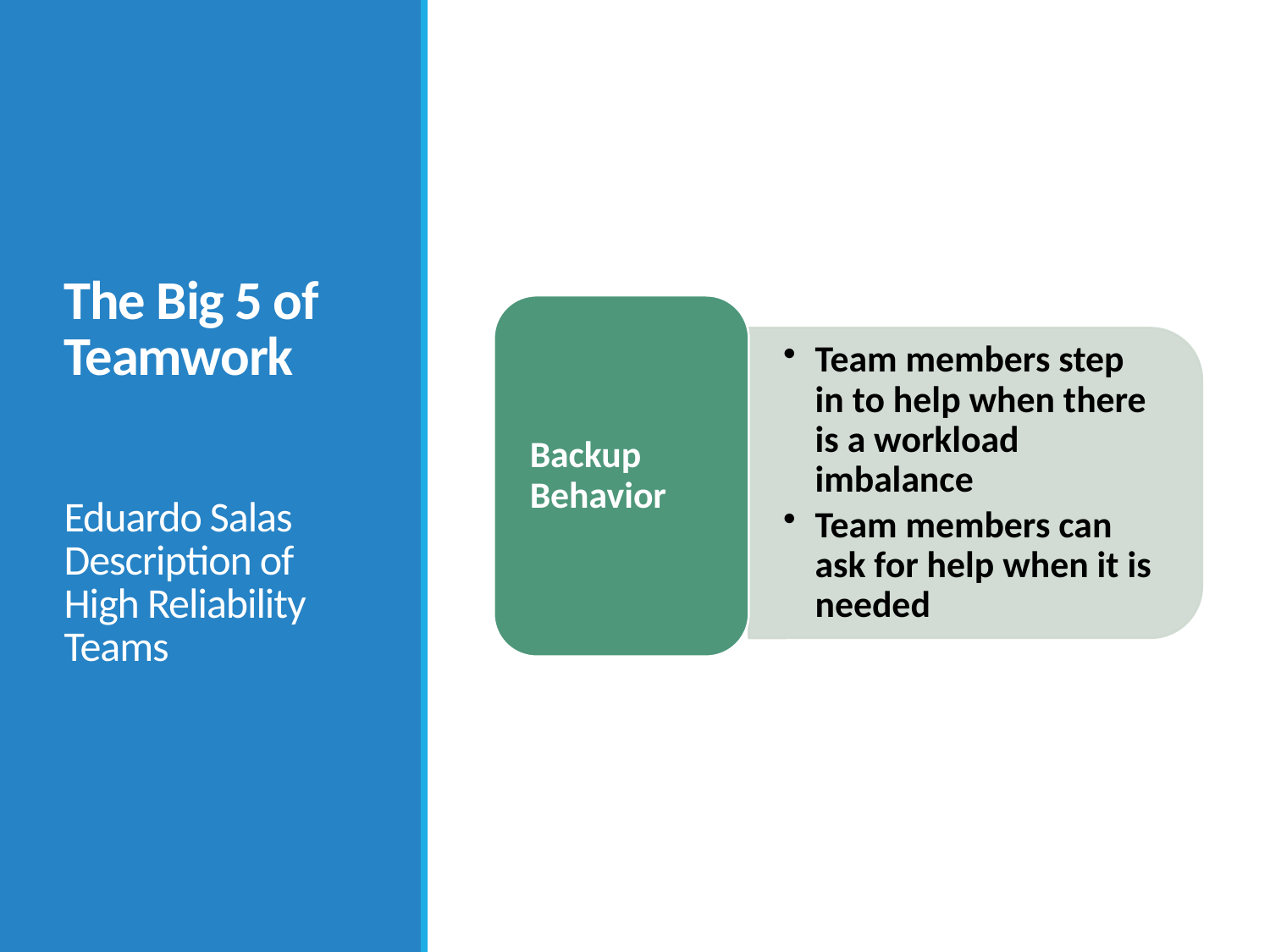

# The Big 5 of Teamwork Eduardo Salas Description of High Reliability Teams
Team members step in to help when there is a workload imbalance
Team members can ask for help when it is needed
Backup Behavior